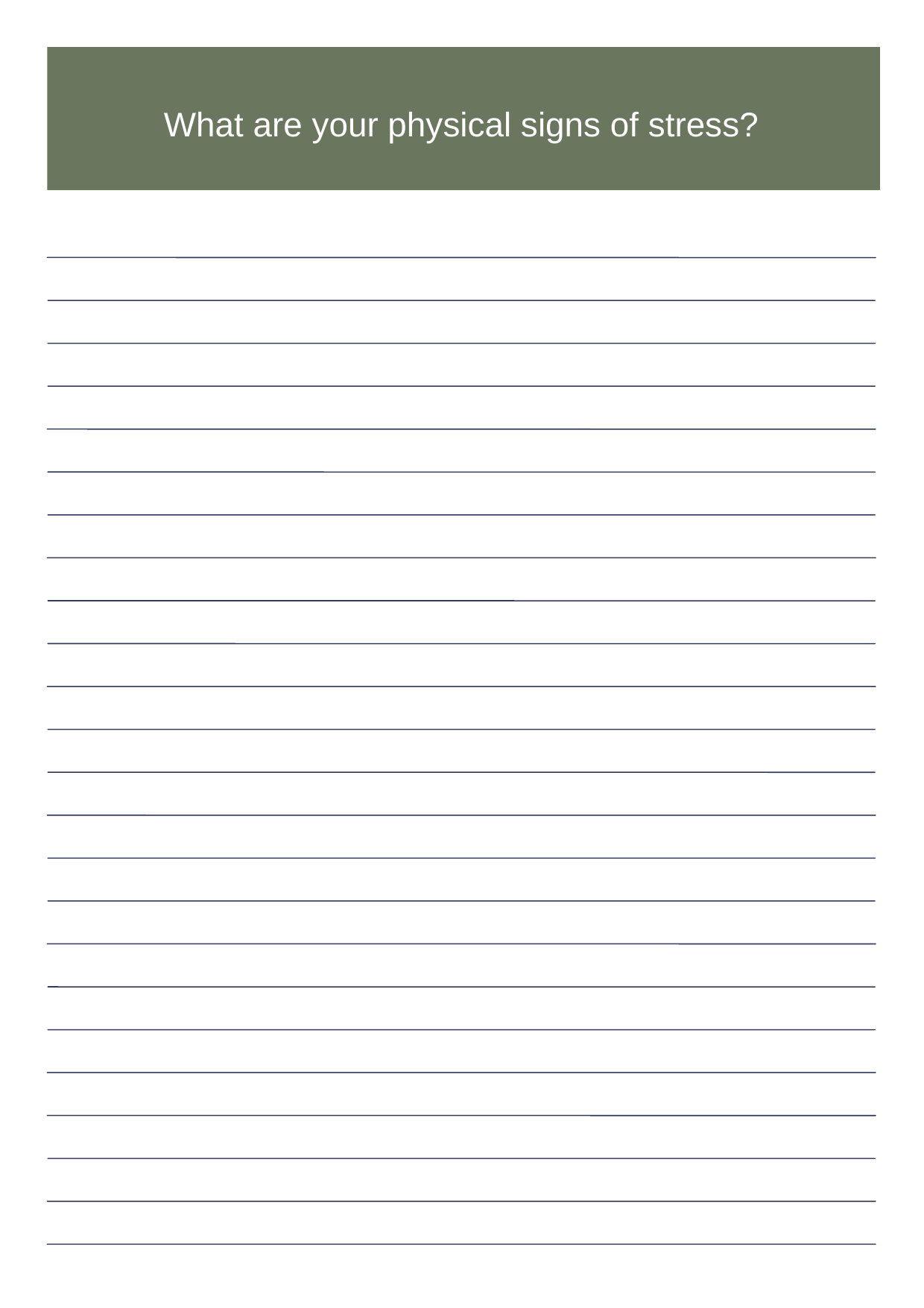

What are your physical signs of stress?